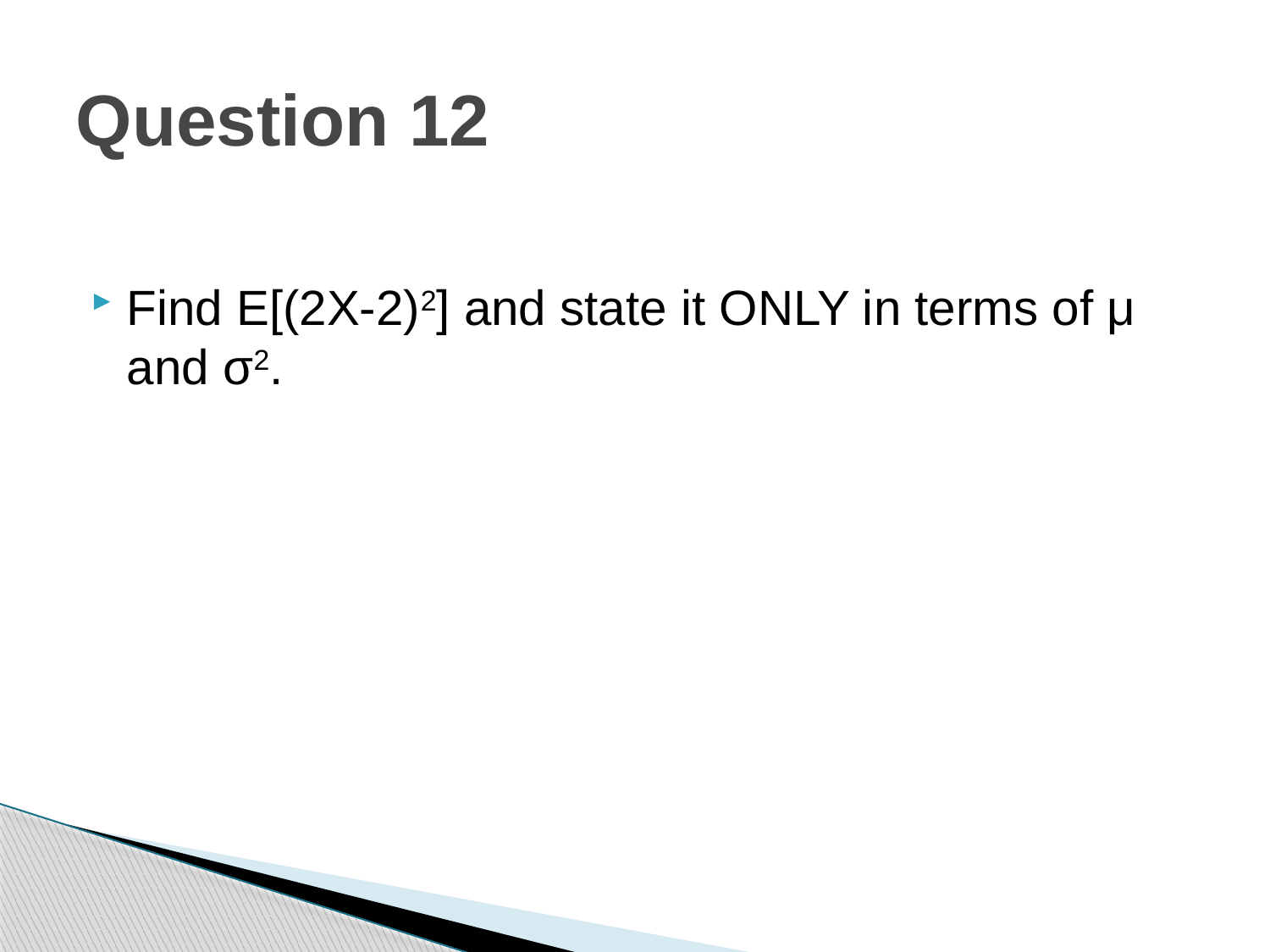

# Question 12

Find E[(2X-2)2] and state it ONLY in terms of μ and σ2.